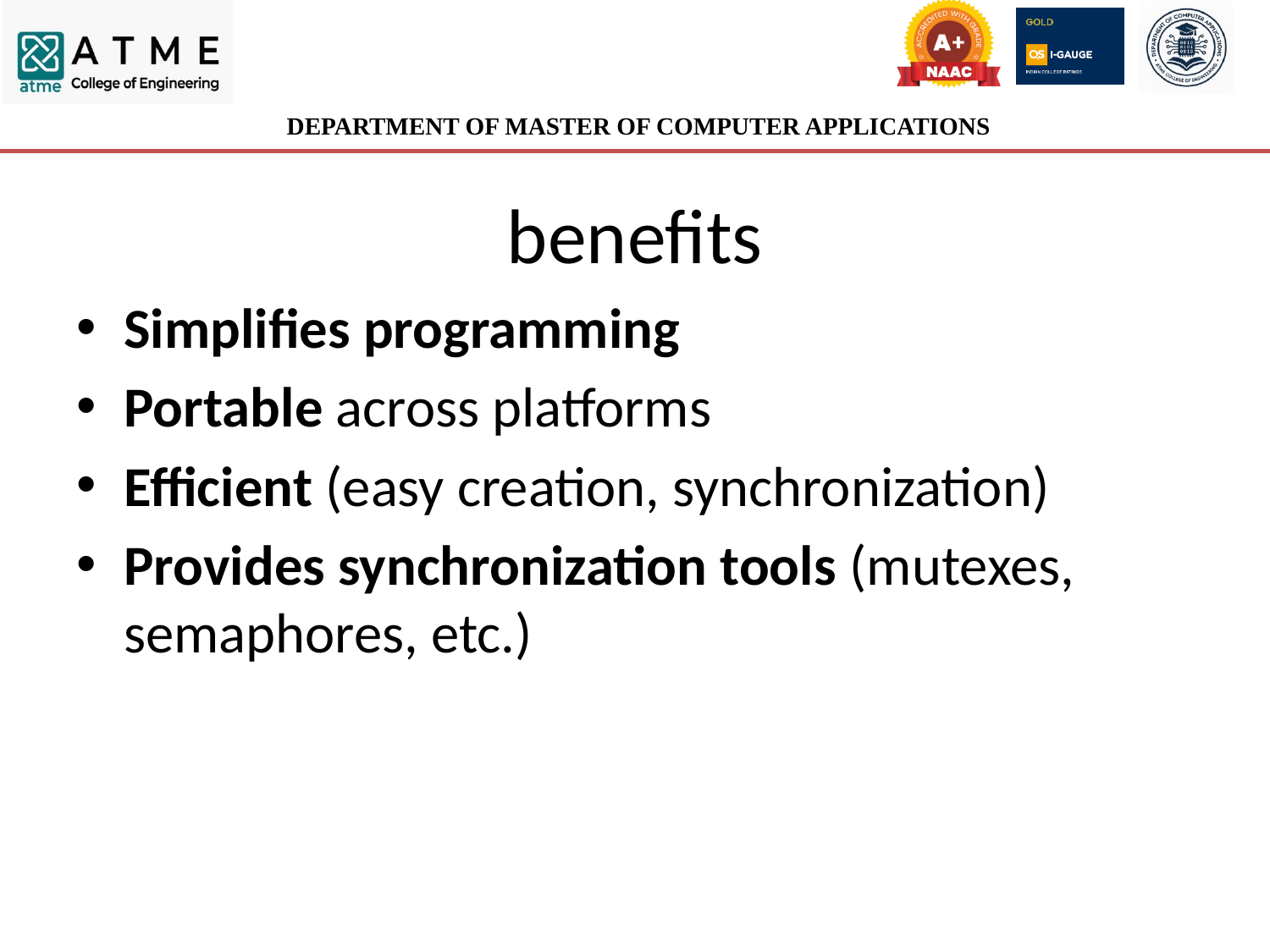

# benefits
Simplifies programming
Portable across platforms
Efficient (easy creation, synchronization)
Provides synchronization tools (mutexes, semaphores, etc.)